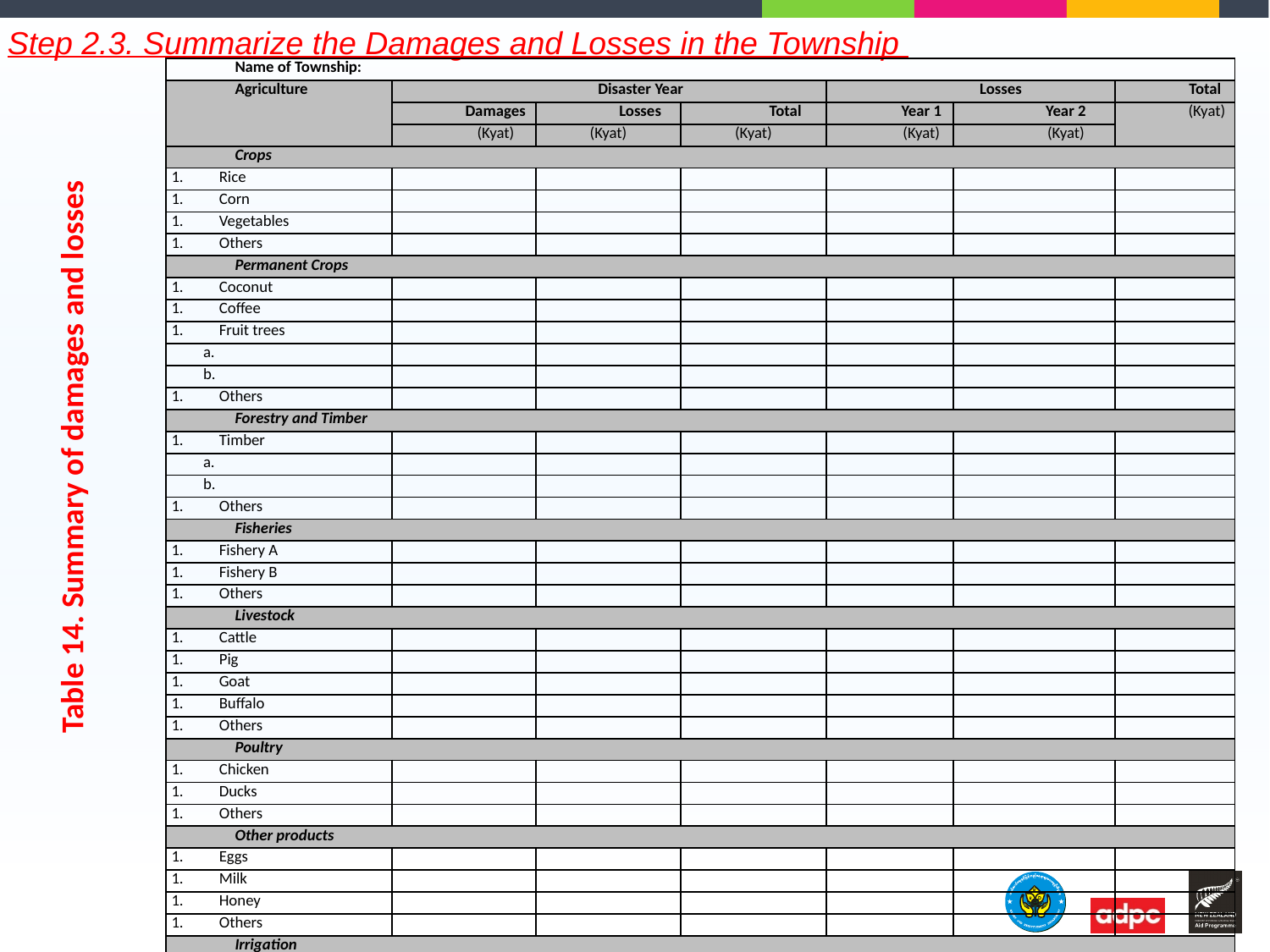

Step 2.3. Summarize the Damages and Losses in the Township
| Name of Township: |  |  |  |  |  |  |
| --- | --- | --- | --- | --- | --- | --- |
| Agriculture | Disaster Year |  |  | Losses |  | Total |
|  | Damages | Losses | Total | Year 1 | Year 2 | (Kyat) |
|  | (Kyat) | (Kyat) | (Kyat) | (Kyat) | (Kyat) |  |
| Crops |  |  |  |  |  |  |
| Rice |  |  |  |  |  |  |
| Corn |  |  |  |  |  |  |
| Vegetables |  |  |  |  |  |  |
| Others |  |  |  |  |  |  |
| Permanent Crops |  |  |  |  |  |  |
| Coconut |  |  |  |  |  |  |
| Coffee |  |  |  |  |  |  |
| Fruit trees |  |  |  |  |  |  |
| a. |  |  |  |  |  |  |
| b. |  |  |  |  |  |  |
| Others |  |  |  |  |  |  |
| Forestry and Timber |  |  |  |  |  |  |
| Timber |  |  |  |  |  |  |
| a. |  |  |  |  |  |  |
| b. |  |  |  |  |  |  |
| Others |  |  |  |  |  |  |
| Fisheries |  |  |  |  |  |  |
| Fishery A |  |  |  |  |  |  |
| Fishery B |  |  |  |  |  |  |
| Others |  |  |  |  |  |  |
| Livestock |  |  |  |  |  |  |
| Cattle |  |  |  |  |  |  |
| Pig |  |  |  |  |  |  |
| Goat |  |  |  |  |  |  |
| Buffalo |  |  |  |  |  |  |
| Others |  |  |  |  |  |  |
| Poultry |  |  |  |  |  |  |
| Chicken |  |  |  |  |  |  |
| Ducks |  |  |  |  |  |  |
| Others |  |  |  |  |  |  |
| Other products |  |  |  |  |  |  |
| Eggs |  |  |  |  |  |  |
| Milk |  |  |  |  |  |  |
| Honey |  |  |  |  |  |  |
| Others |  |  |  |  |  |  |
| Irrigation |  |  |  |  |  |  |
| Name |  |  |  |  |  |  |
| Name |  |  |  |  |  |  |
| name |  |  |  |  |  |  |
| TOTAL |  |  |  |  |  |  |
Table 14. Summary of damages and losses